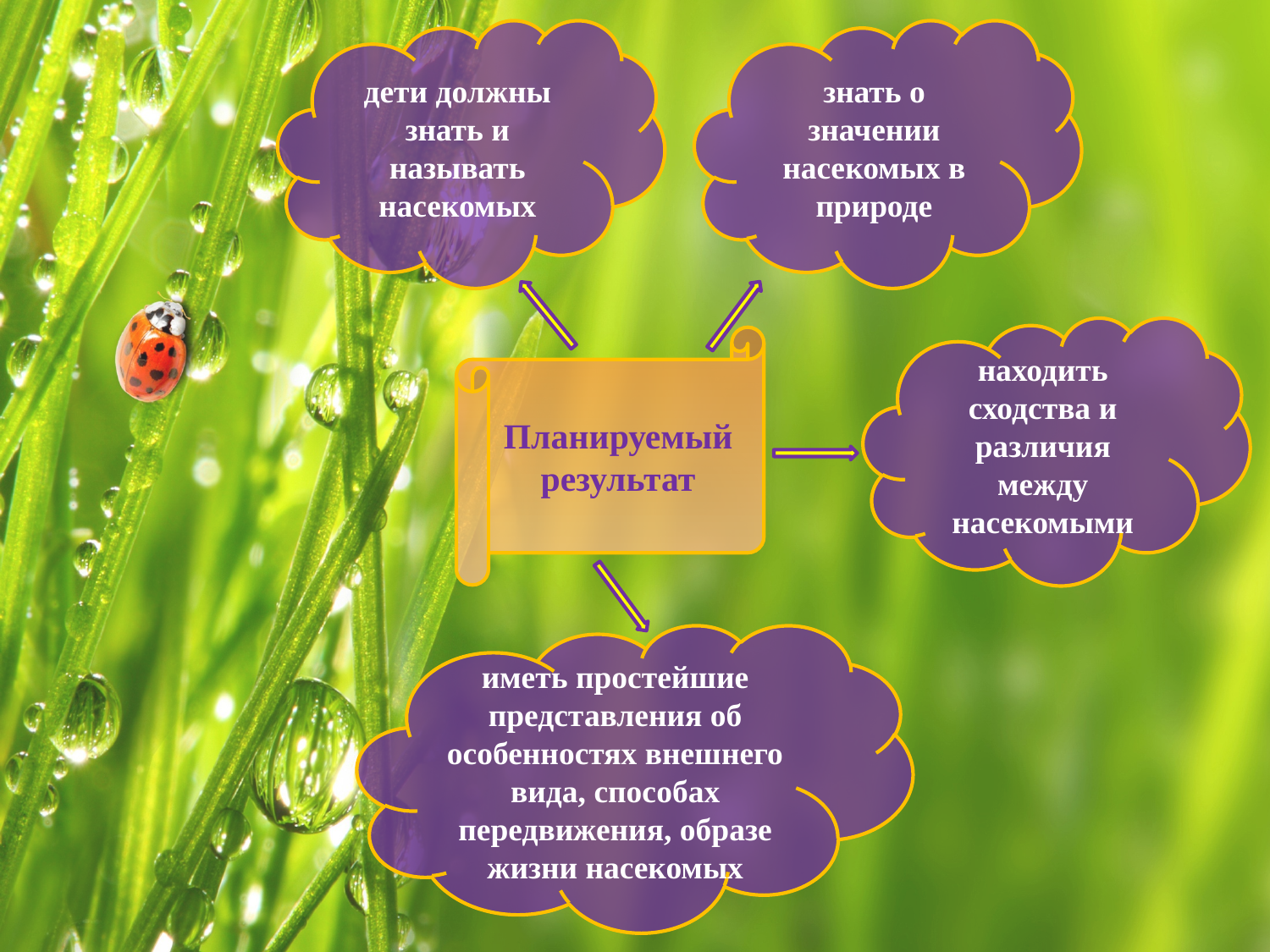

дети должны знать и называть насекомых
знать о значении насекомых в природе

находить сходства и различия между насекомыми
Планируемый результат

иметь простейшие представления об особенностях внешнего вида, способах передвижения, образе жизни насекомых